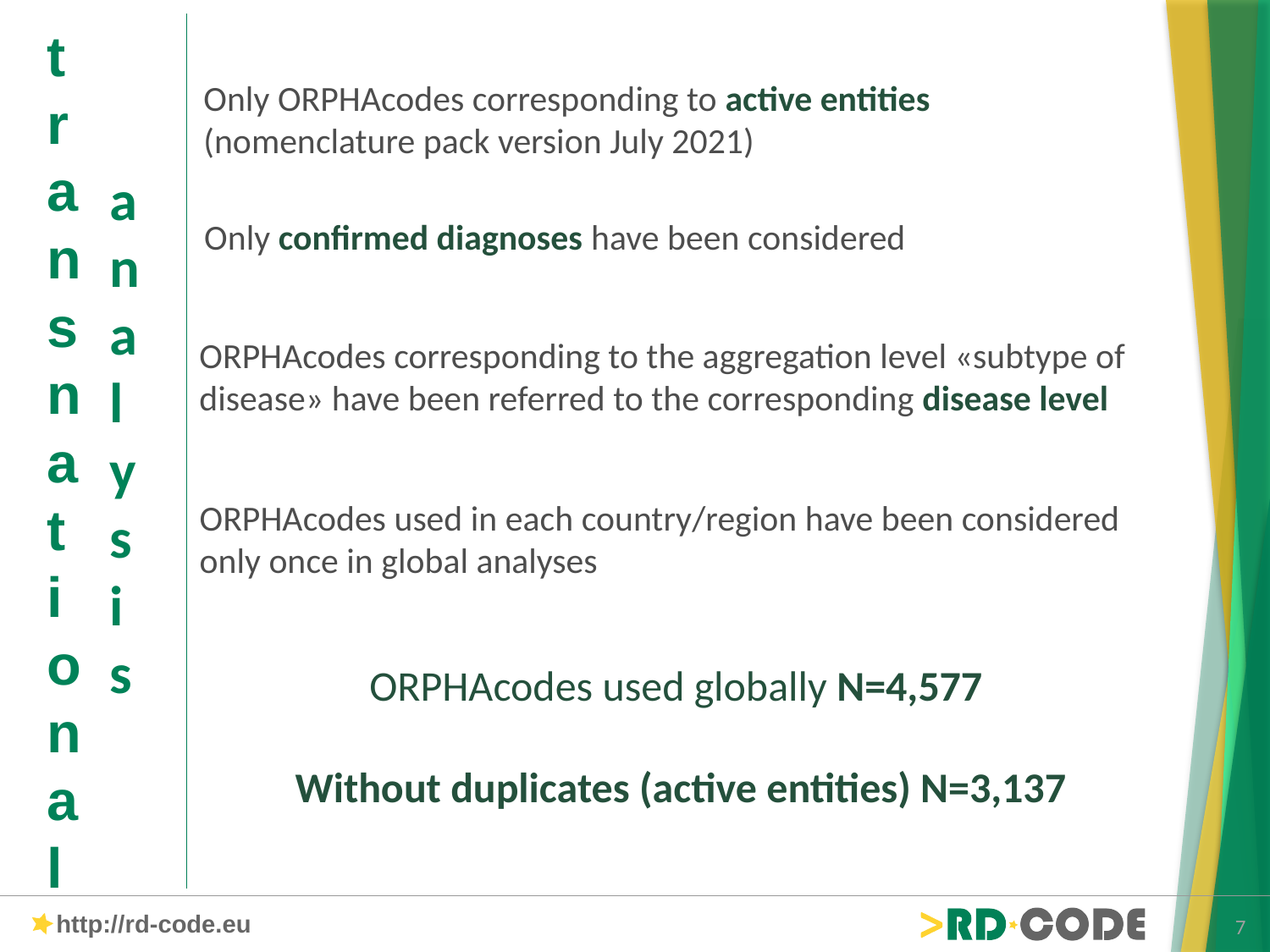

transnational
Only ORPHAcodes corresponding to active entities (nomenclature pack version July 2021)
analysis
Only confirmed diagnoses have been considered
ORPHAcodes corresponding to the aggregation level «subtype of disease» have been referred to the corresponding disease level
ORPHAcodes used in each country/region have been considered only once in global analyses
ORPHAcodes used globally N=4,577

Without duplicates (active entities) N=3,137
7